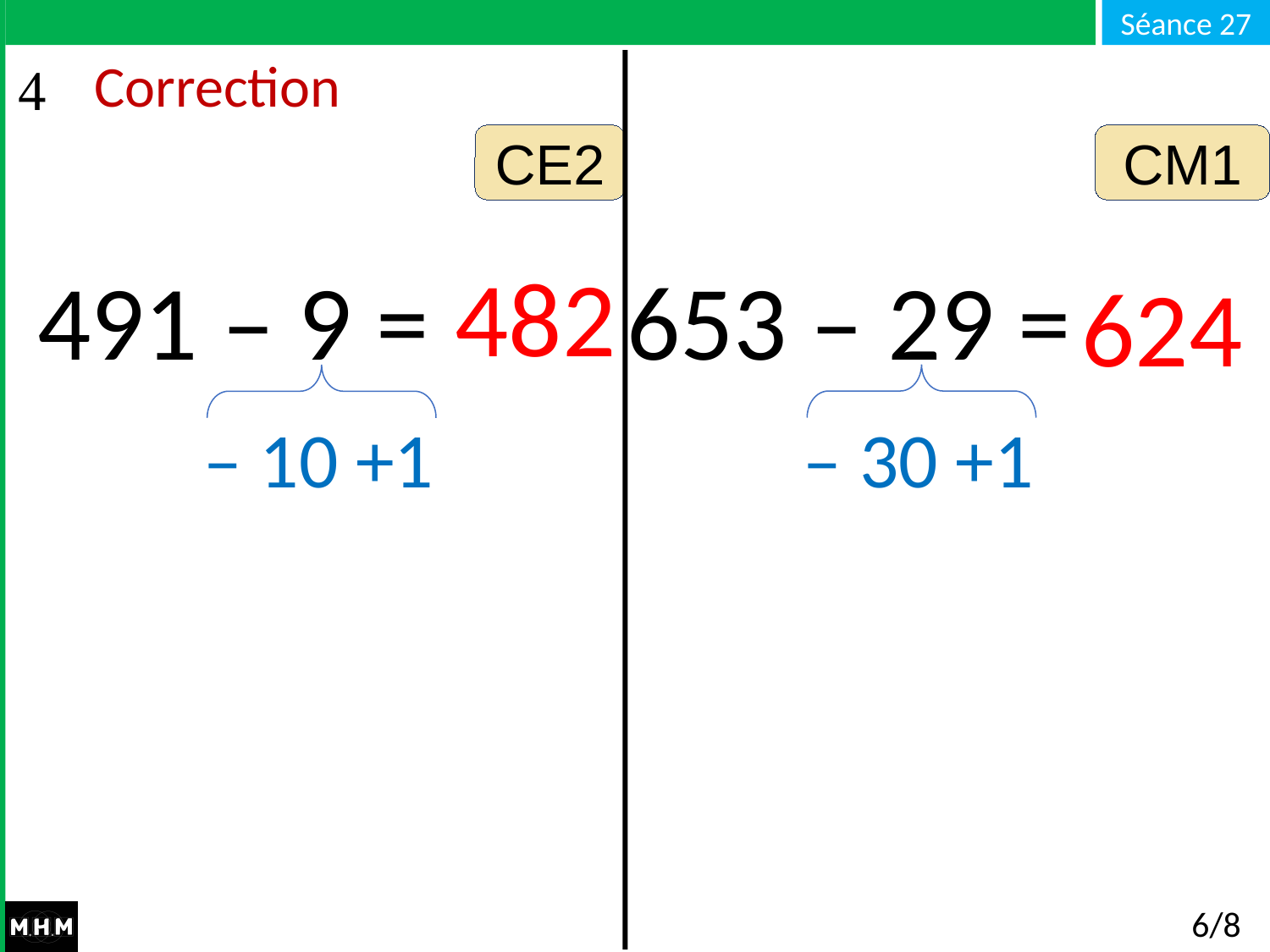

# Correction
CE2
CM1
482
653 – 29 =
491 – 9 =
624

– 30 +1
– 10 +1
6/8